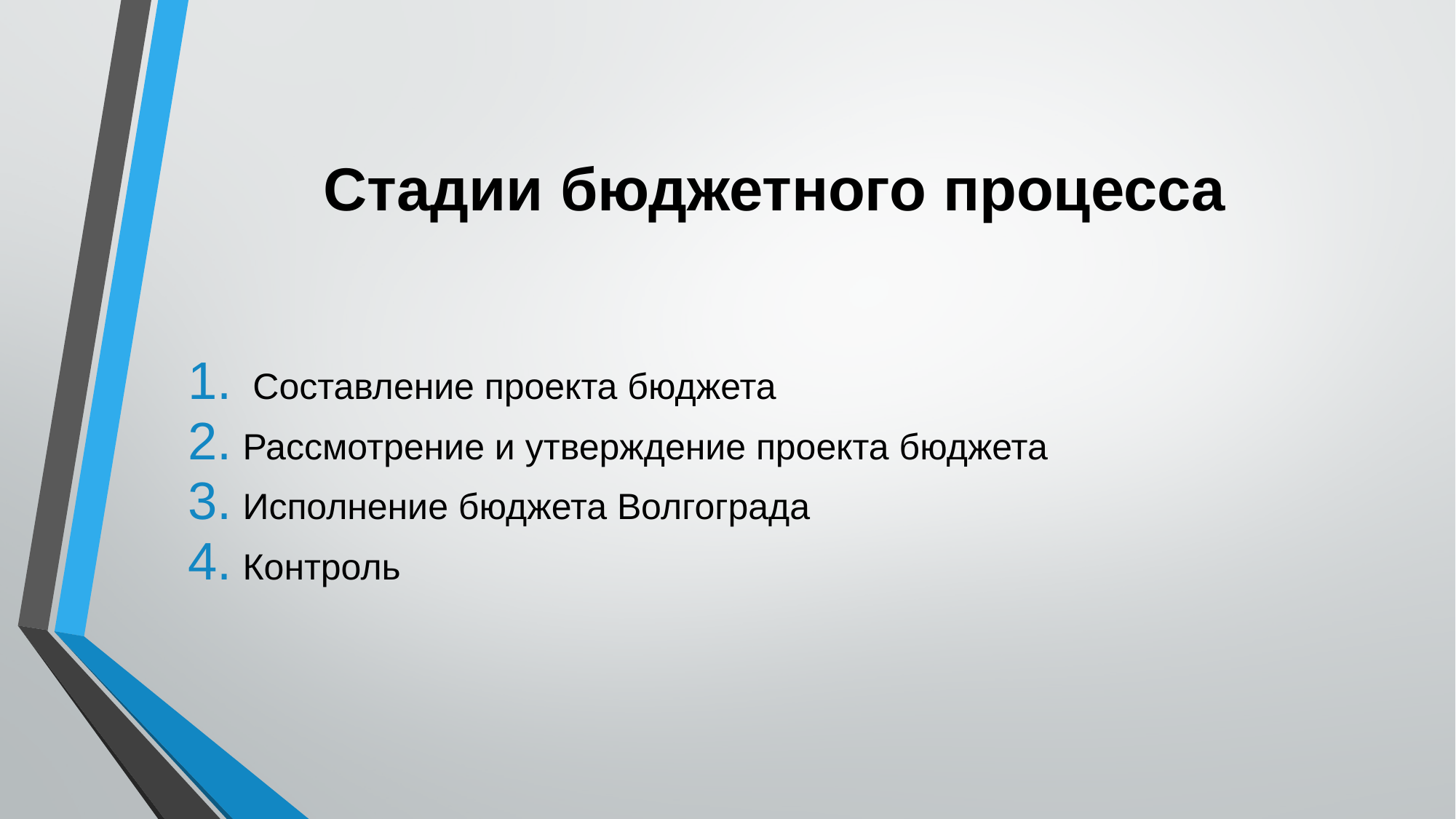

# Стадии бюджетного процесса
 Составление проекта бюджета
Рассмотрение и утверждение проекта бюджета
Исполнение бюджета Волгограда
Контроль